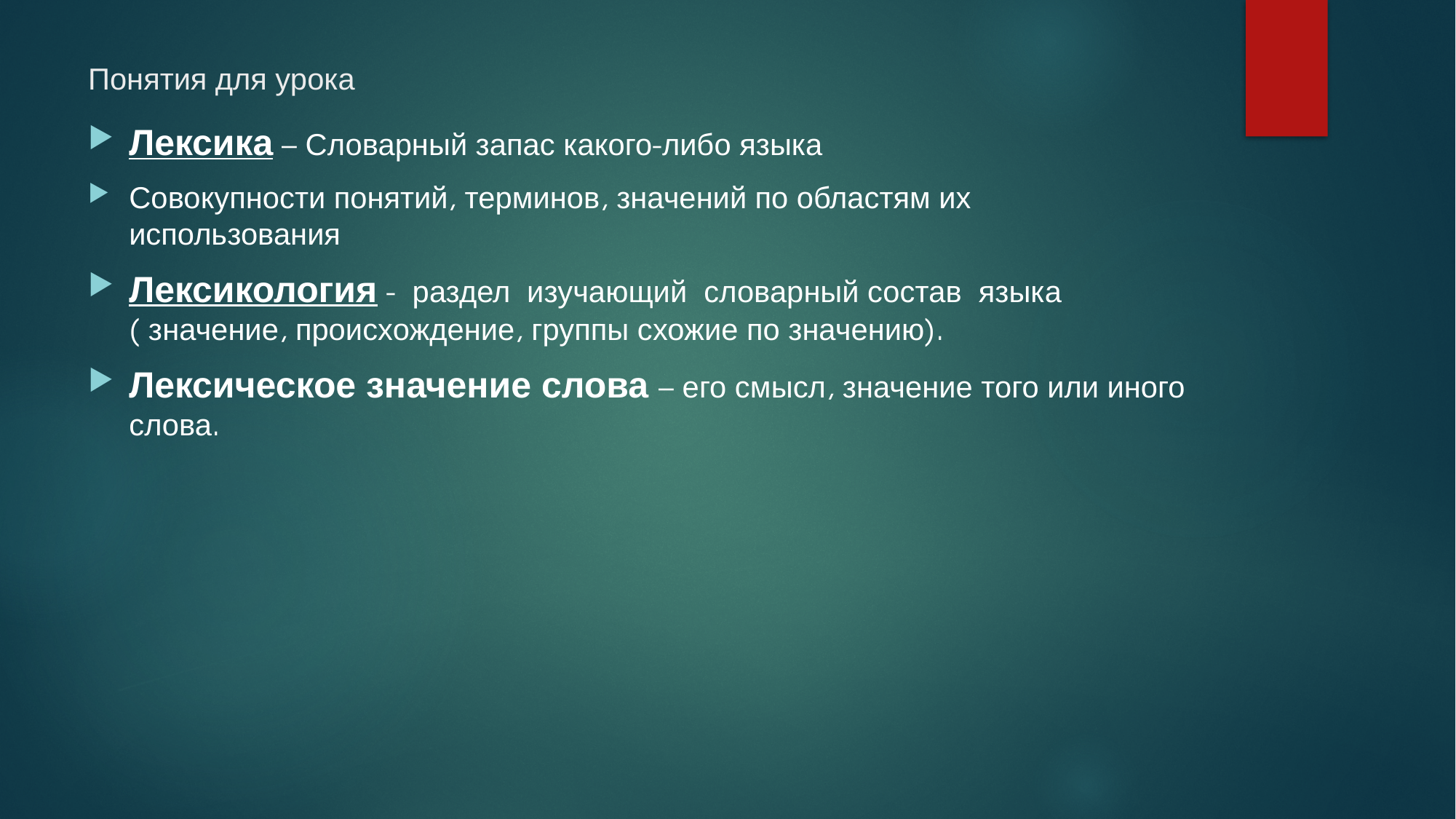

# Понятия для урока
Лексика – Словарный запас какого-либо языка
Совокупности понятий, терминов, значений по областям их использования
Лексикология -  раздел  изучающий  словарный состав  языка  ( значение, происхождение, группы схожие по значению).
Лексическое значение слова – его смысл, значение того или иного слова.